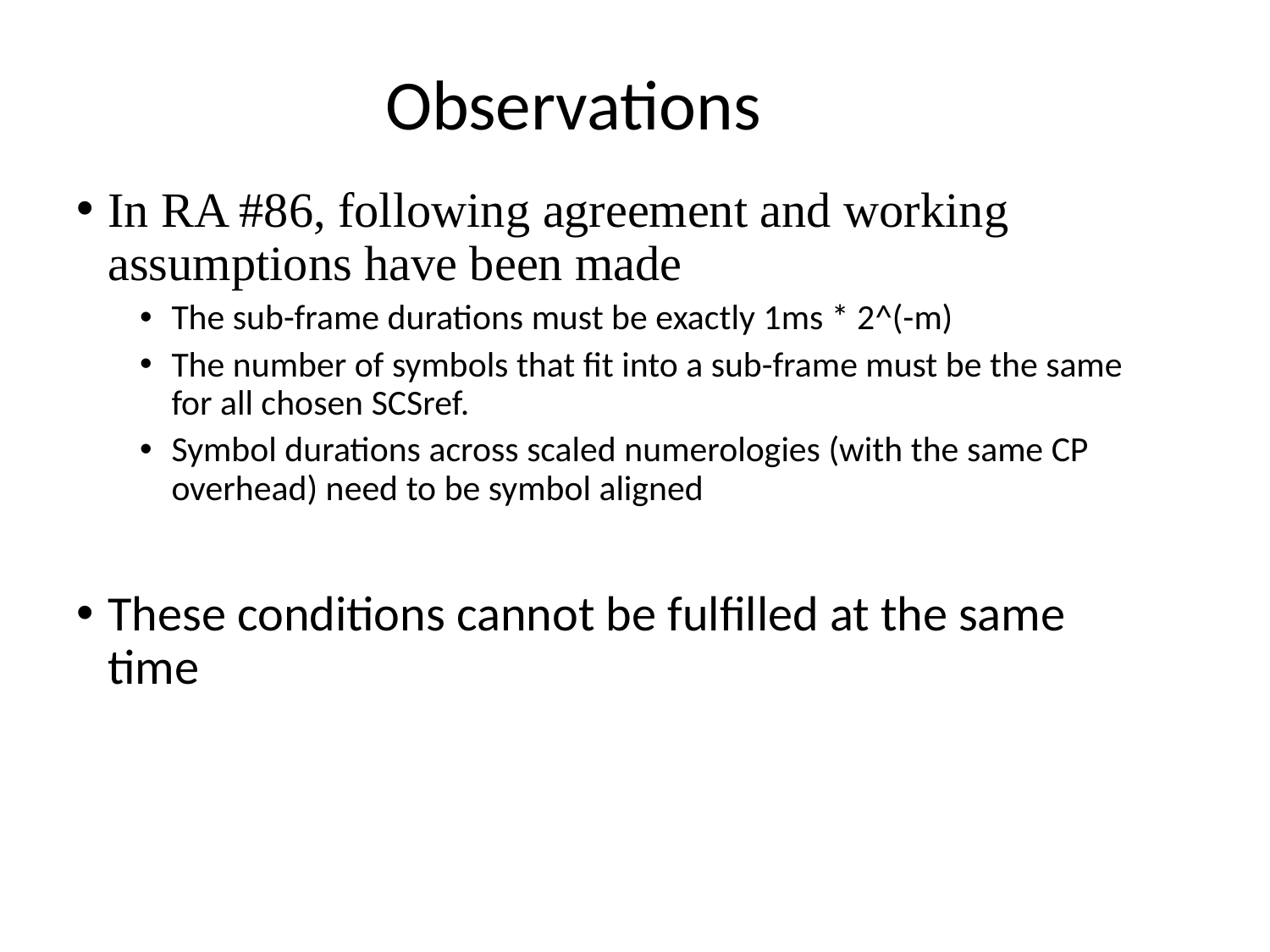

# Observations
In RA #86, following agreement and working assumptions have been made
The sub-frame durations must be exactly 1ms * 2^(-m)
The number of symbols that fit into a sub-frame must be the same for all chosen SCSref.
Symbol durations across scaled numerologies (with the same CP overhead) need to be symbol aligned

These conditions cannot be fulfilled at the same time